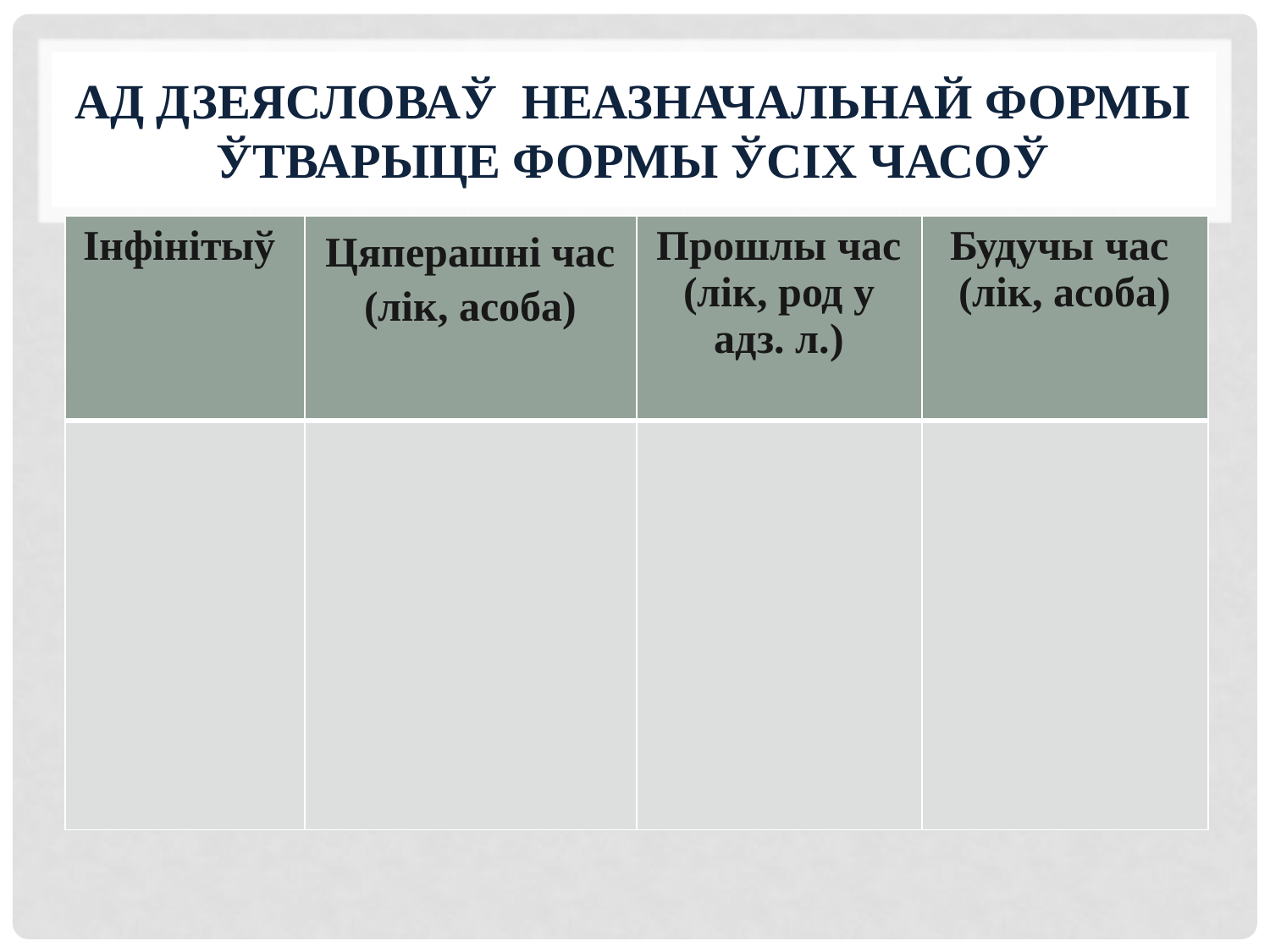

# Ад дзеясловаў  неазначальнай формы ўтварыце формы ўсіх часоў
| Інфінітыў | Цяперашні час (лік, асоба) | Прошлы час (лік, род у адз. л.) | Будучы час (лік, асоба) |
| --- | --- | --- | --- |
|  |  |  |  |